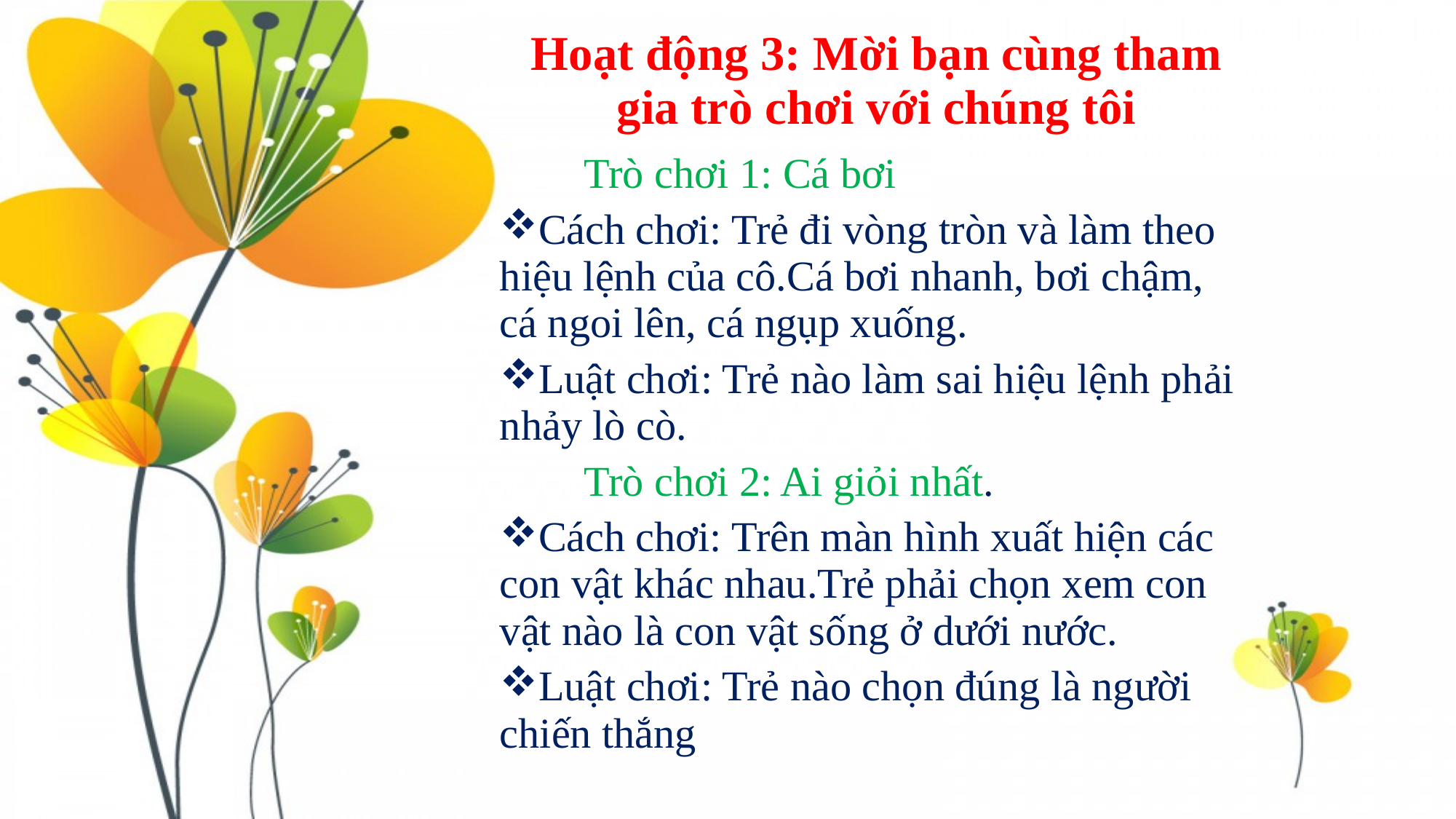

# Hoạt động 3: Mời bạn cùng tham gia trò chơi với chúng tôi
        Trò chơi 1: Cá bơi
Cách chơi: Trẻ đi vòng tròn và làm theo hiệu lệnh của cô.Cá bơi nhanh, bơi chậm, cá ngoi lên, cá ngụp xuống.
Luật chơi: Trẻ nào làm sai hiệu lệnh phải nhảy lò cò.
        Trò chơi 2: Ai giỏi nhất.
Cách chơi: Trên màn hình xuất hiện các con vật khác nhau.Trẻ phải chọn xem con vật nào là con vật sống ở dưới nước.
Luật chơi: Trẻ nào chọn đúng là người chiến thắng